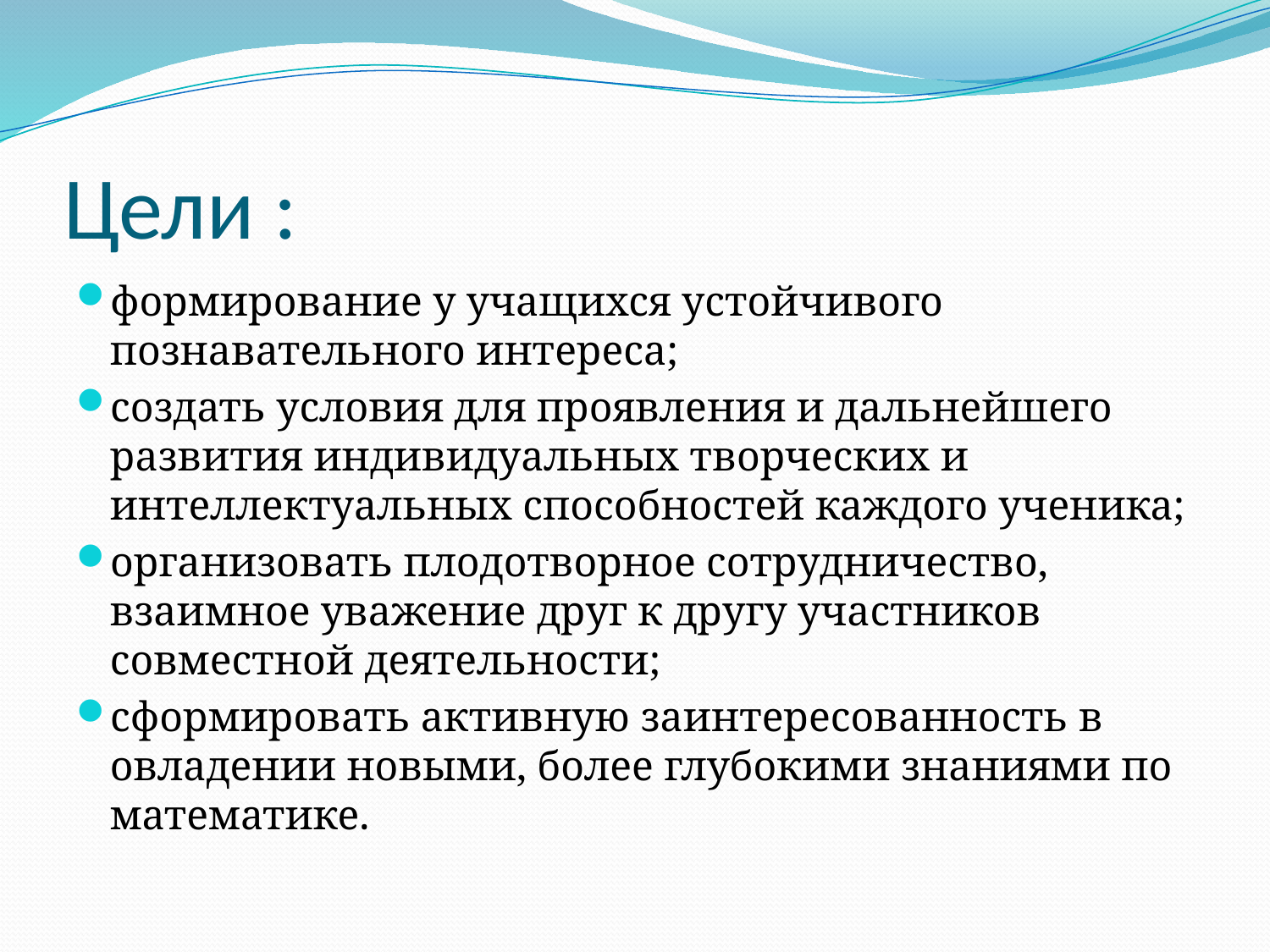

# Цели :
формирование у учащихся устойчивого познавательного интереса;
создать условия для проявления и дальнейшего развития индивидуальных творческих и интеллектуальных способностей каждого ученика;
организовать плодотворное сотрудничество, взаимное уважение друг к другу участников совместной деятельности;
сформировать активную заинтересованность в овладении новыми, более глубокими знаниями по математике.